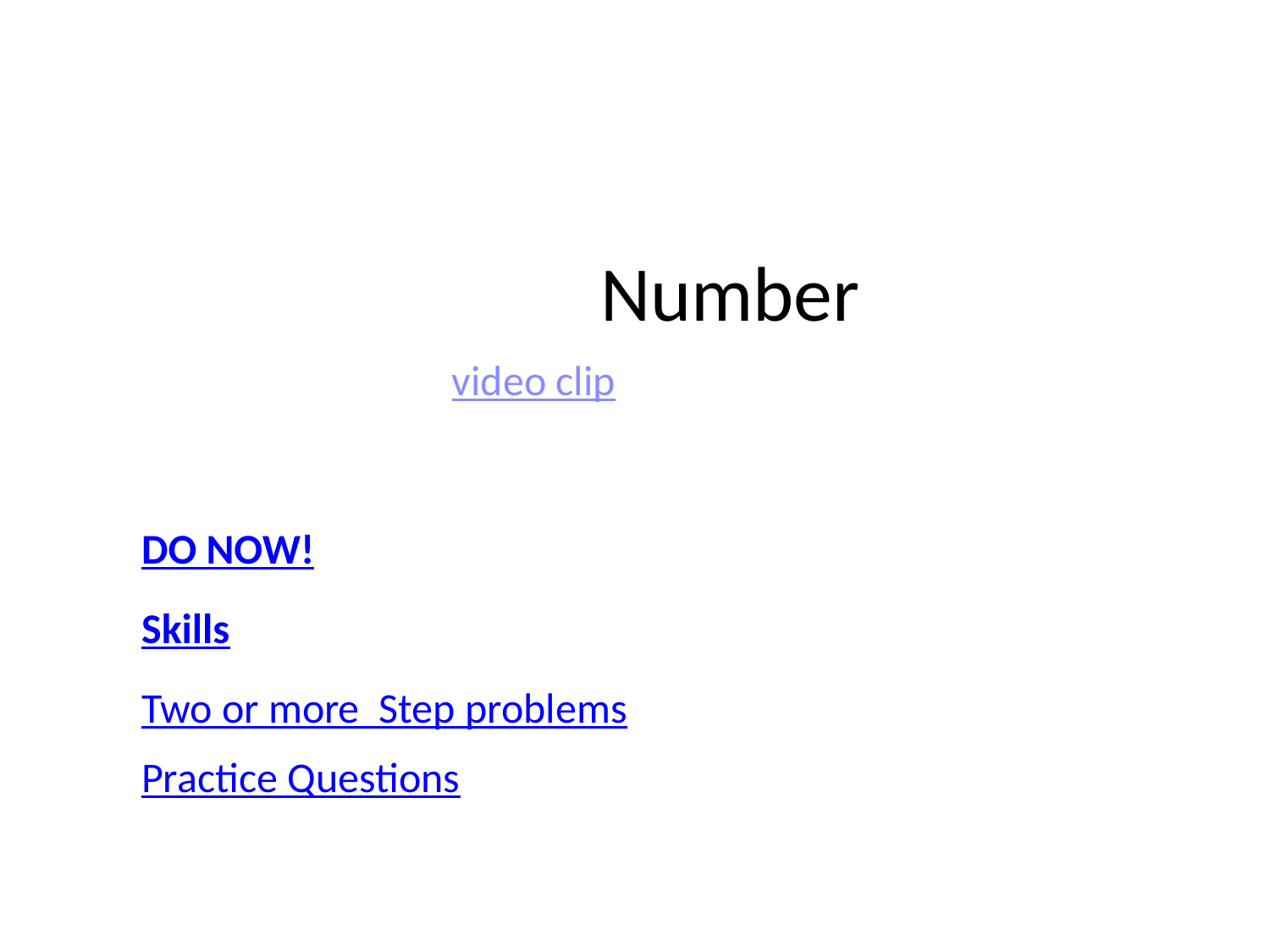

# Number
video clip

DO NOW!
Skills
Two or more  Step problems
Practice Questions